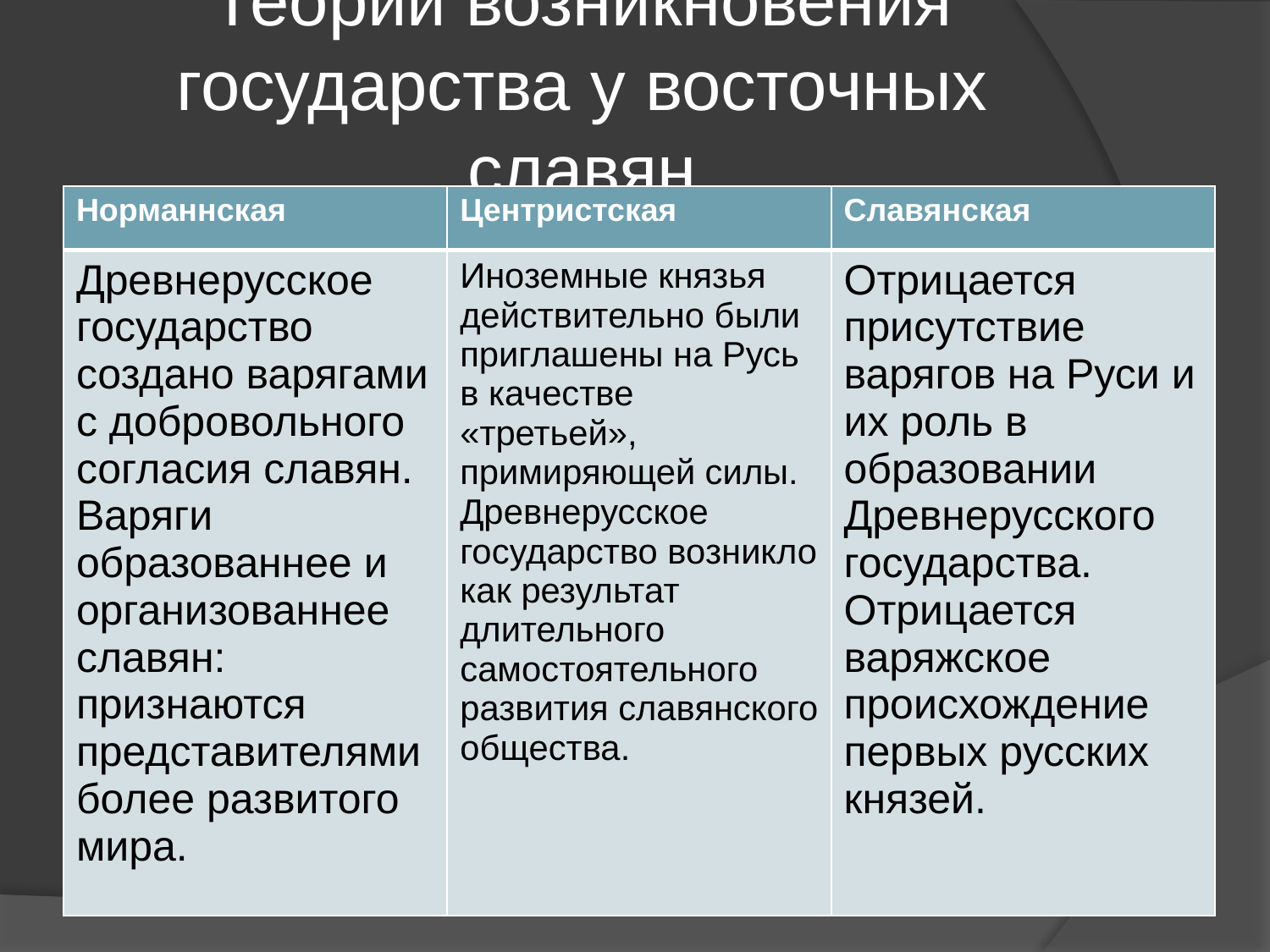

# Теории возникновения государства у восточных славян
| Норманнская | Центристская | Славянская |
| --- | --- | --- |
| Древнерусское государство создано варягами с добровольного согласия славян. Варяги образованнее и организованнее славян: признаются представителями более развитого мира. | Иноземные князья действительно были приглашены на Русь в качестве «третьей», примиряющей силы. Древнерусское государство возникло как результат длительного самостоятельного развития славянского общества. | Отрицается присутствие варягов на Руси и их роль в образовании Древнерусского государства. Отрицается варяжское происхождение первых русских князей. |